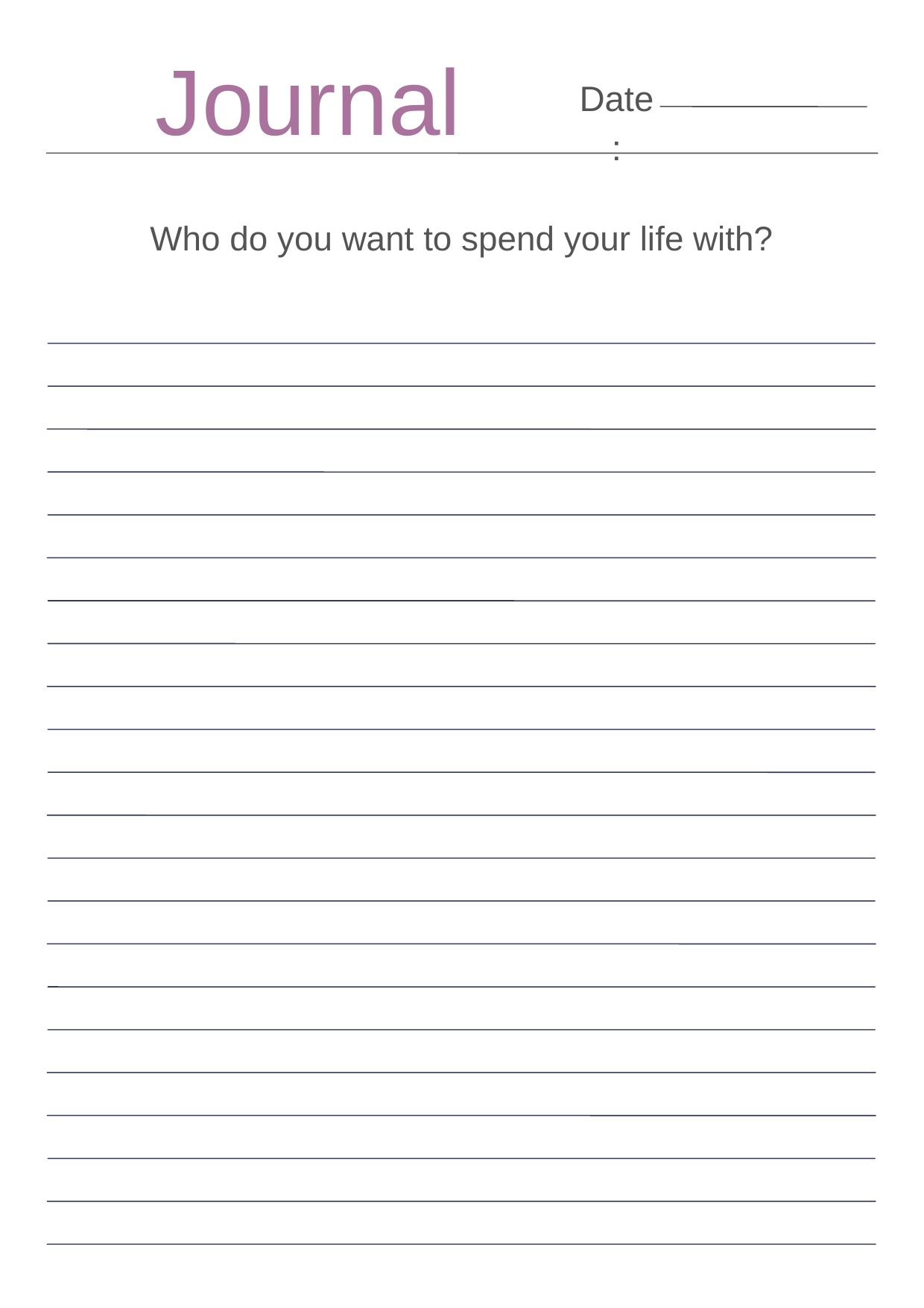

Journal
Date:

Who do you want to spend your life with?